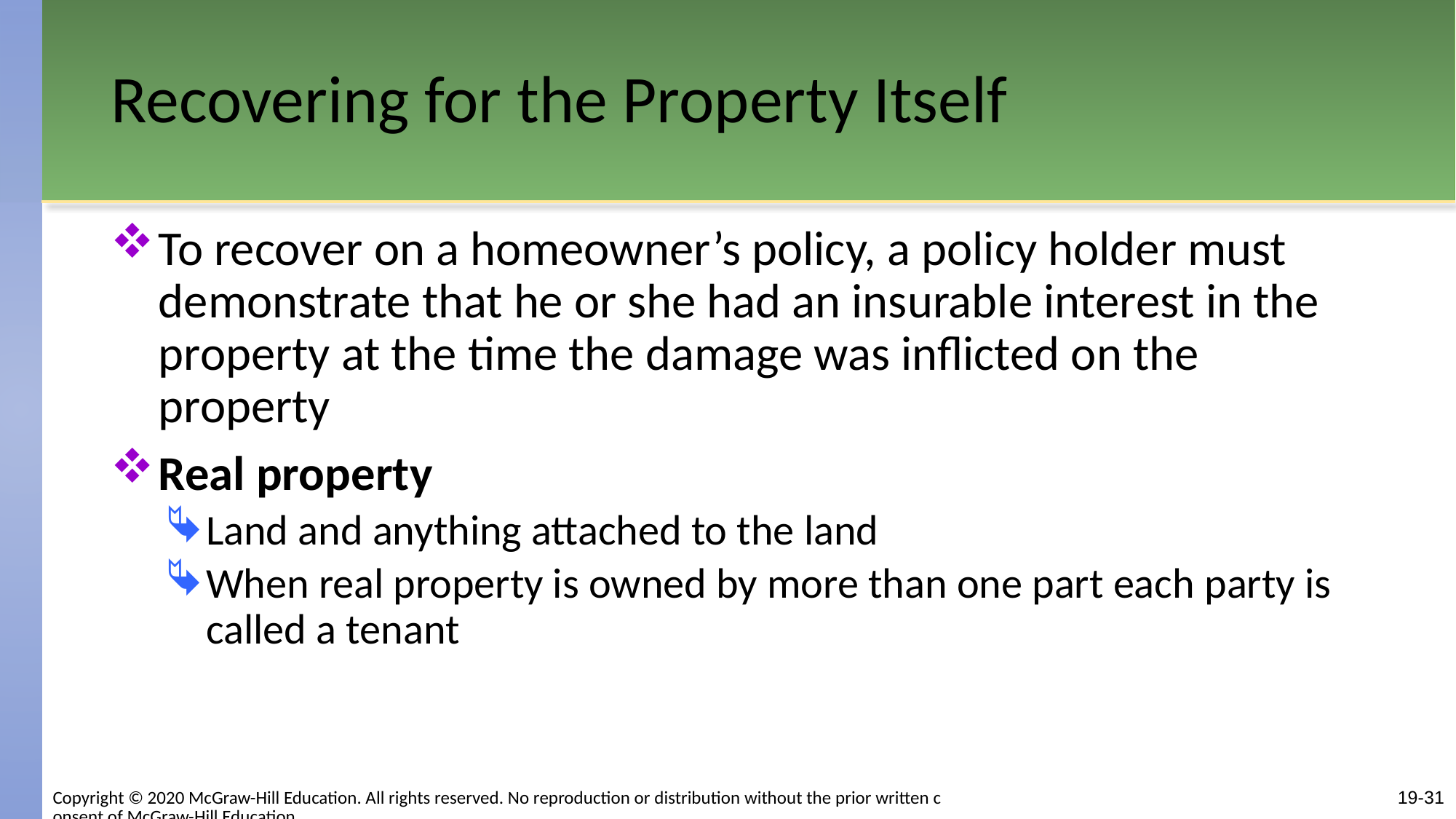

# Recovering for the Property Itself
To recover on a homeowner’s policy, a policy holder must demonstrate that he or she had an insurable interest in the property at the time the damage was inflicted on the property
Real property
Land and anything attached to the land
When real property is owned by more than one part each party is called a tenant
Copyright © 2020 McGraw-Hill Education. All rights reserved. No reproduction or distribution without the prior written consent of McGraw-Hill Education.
19-31